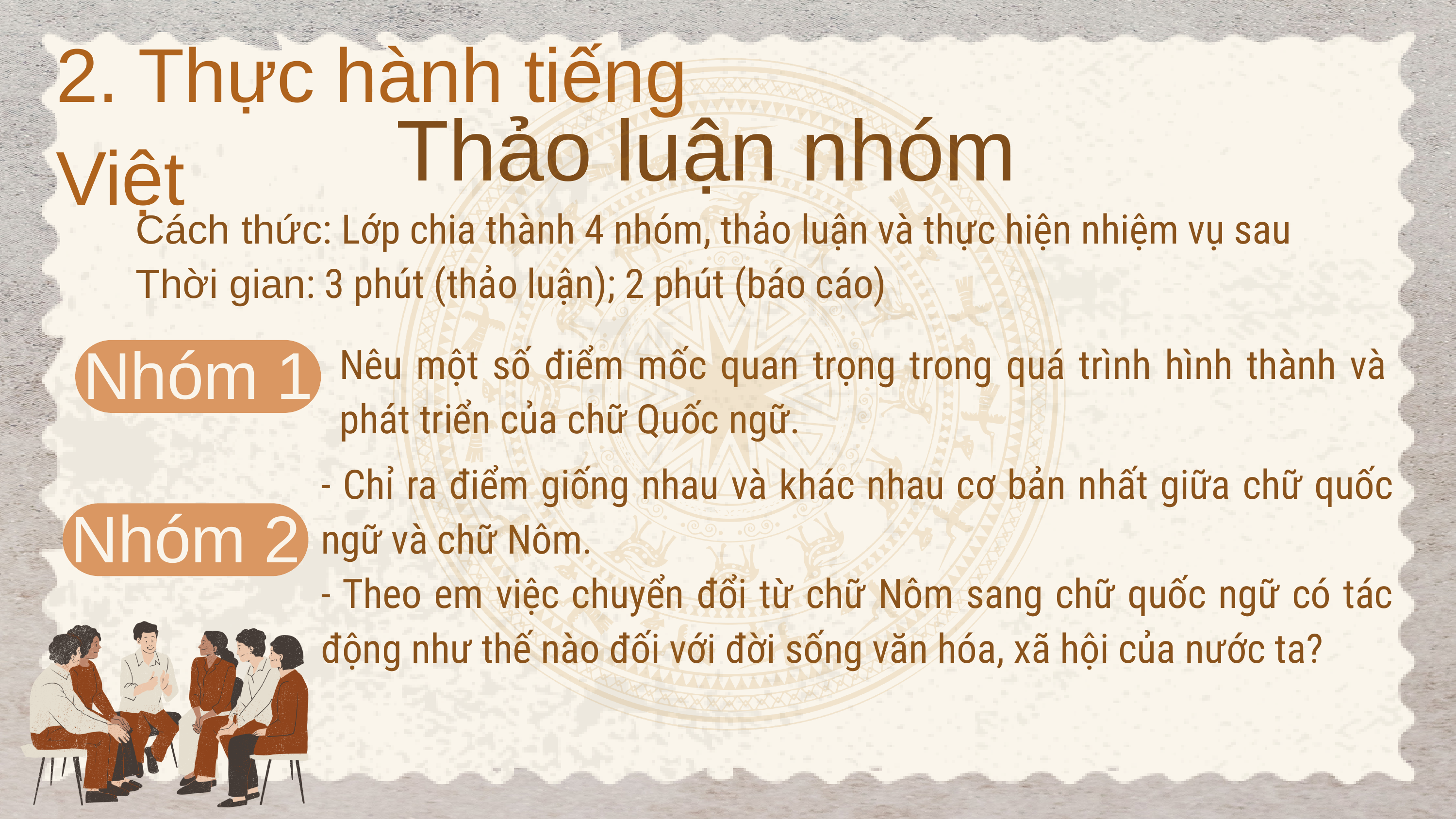

2. Thực hành tiếng Việt

Thảo luận nhóm
Cách thức: Lớp chia thành 4 nhóm, thảo luận và thực hiện nhiệm vụ sau
Thời gian: 3 phút (thảo luận); 2 phút (báo cáo)
Nhóm 1
Nêu một số điểm mốc quan trọng trong quá trình hình thành và phát triển của chữ Quốc ngữ.

- Chỉ ra điểm giống nhau và khác nhau cơ bản nhất giữa chữ quốc ngữ và chữ Nôm.
- Theo em việc chuyển đổi từ chữ Nôm sang chữ quốc ngữ có tác động như thế nào đối với đời sống văn hóa, xã hội của nước ta?
Nhóm 2